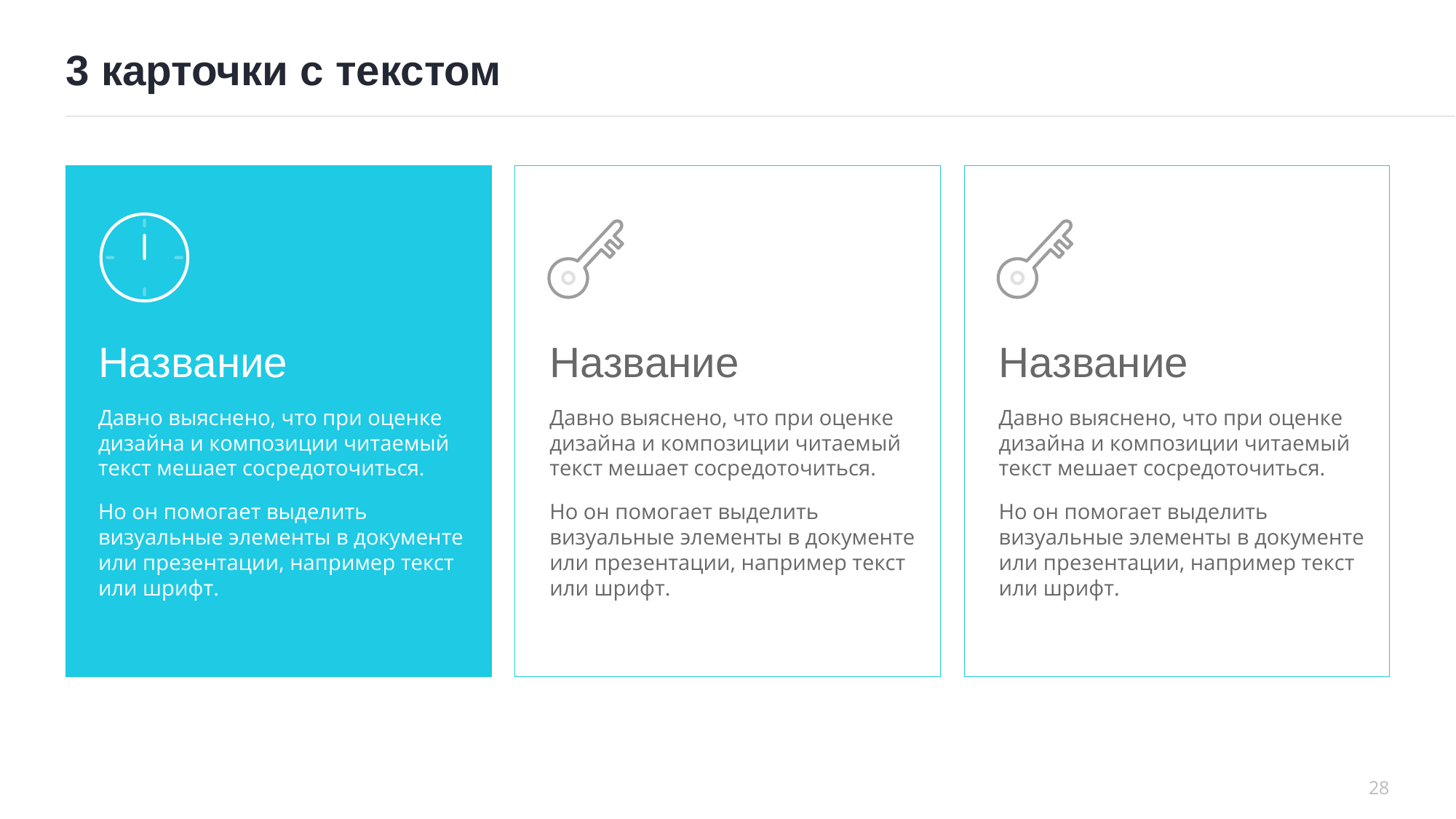

# 3 карточки с текстом

Название
Давно выяснено, что при оценке дизайна и композиции читаемый текст мешает сосредоточиться.
Но он помогает выделить визуальные элементы в документе или презентации, например текст или шрифт.
Название
Давно выяснено, что при оценке дизайна и композиции читаемый текст мешает сосредоточиться.
Но он помогает выделить визуальные элементы в документе или презентации, например текст или шрифт.
Название
Давно выяснено, что при оценке дизайна и композиции читаемый текст мешает сосредоточиться.
Но он помогает выделить визуальные элементы в документе или презентации, например текст или шрифт.
28